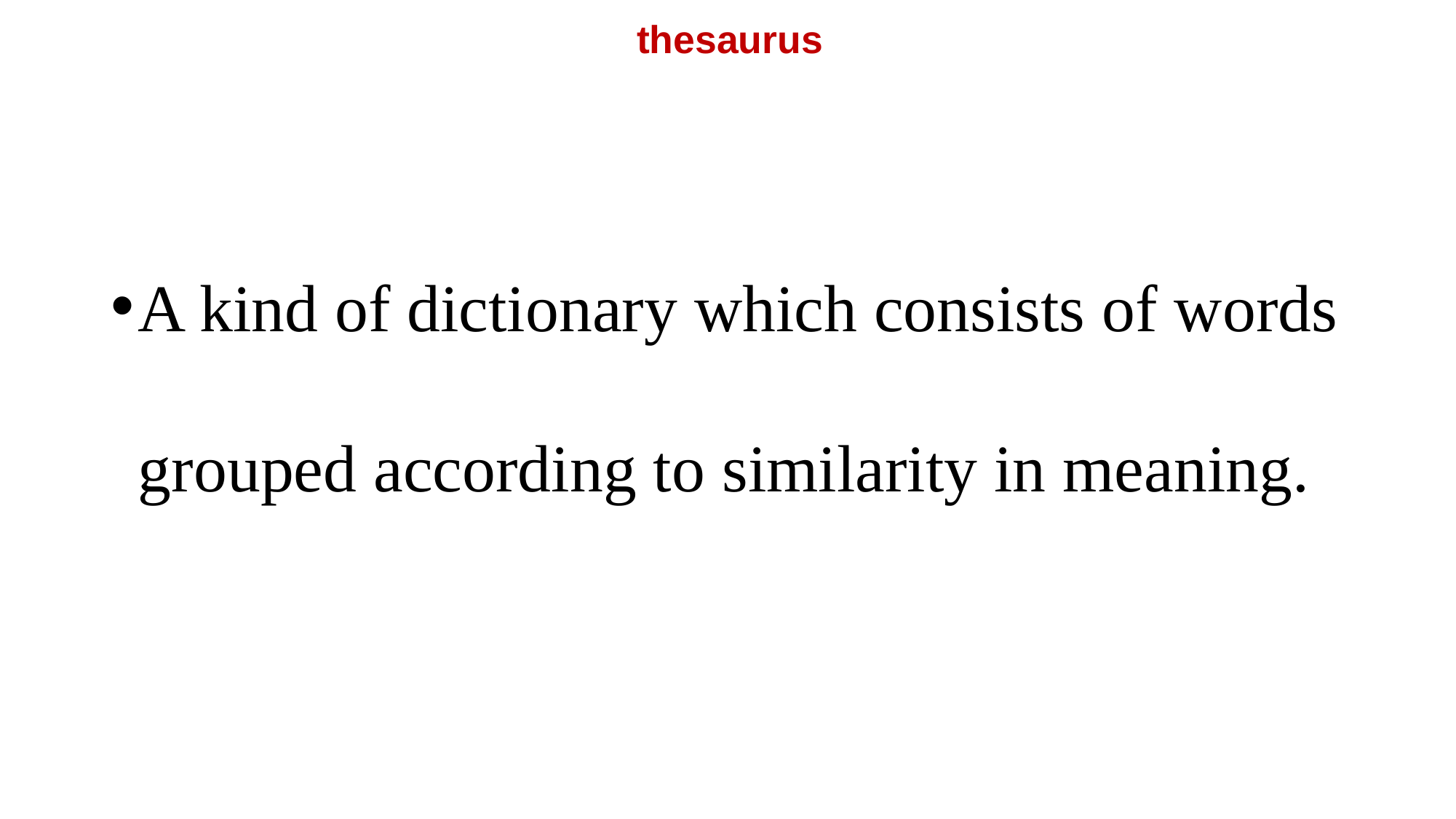

# thesaurus
A kind of dictionary which consists of words grouped according to similarity in meaning.